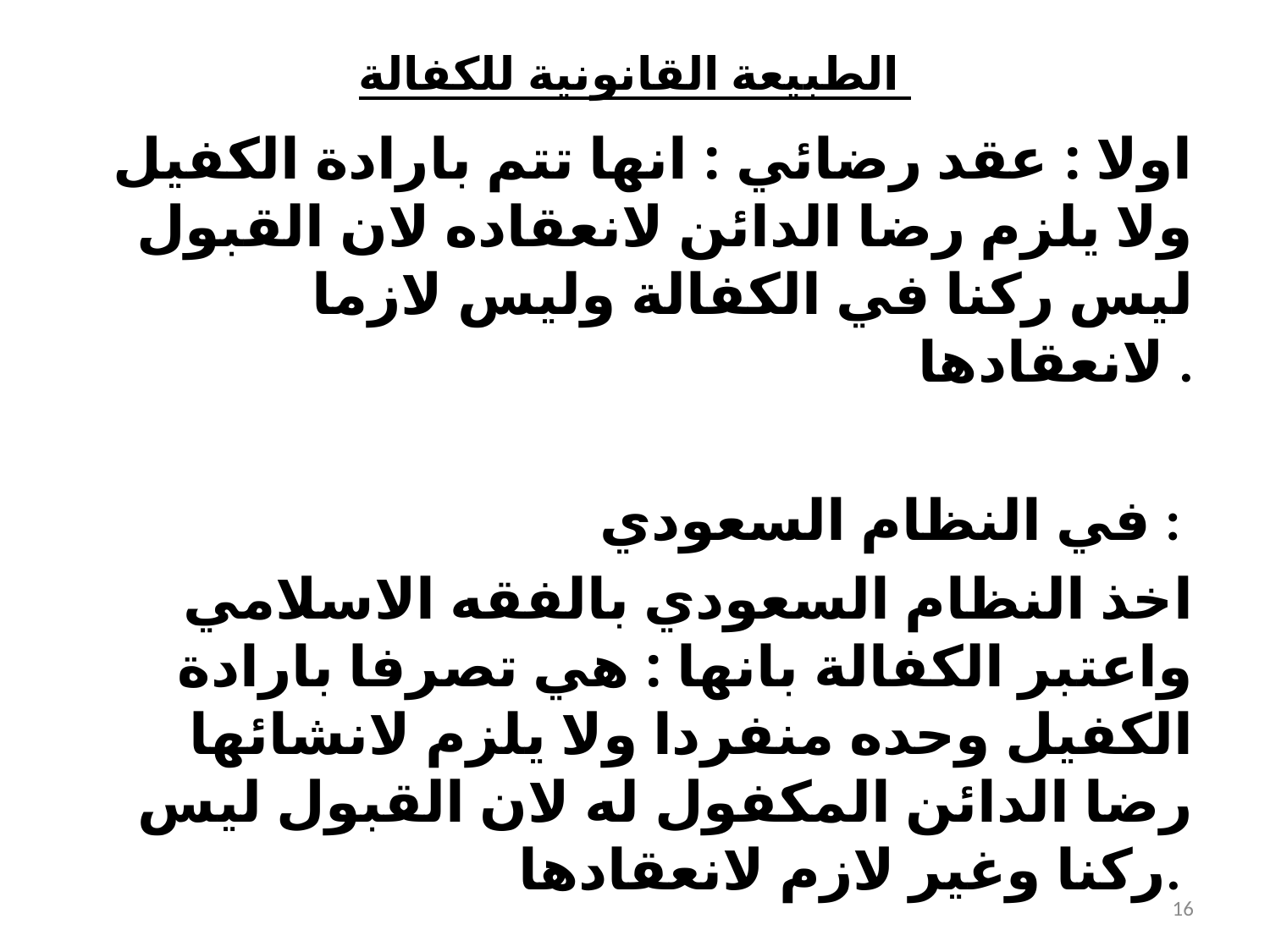

# الطبيعة القانونية للكفالة
اولا : عقد رضائي : انها تتم بارادة الكفيل ولا يلزم رضا الدائن لانعقاده لان القبول ليس ركنا في الكفالة وليس لازما لانعقادها .

في النظام السعودي :
اخذ النظام السعودي بالفقه الاسلامي واعتبر الكفالة بانها : هي تصرفا بارادة الكفيل وحده منفردا ولا يلزم لانشائها رضا الدائن المكفول له لان القبول ليس ركنا وغير لازم لانعقادها.
16